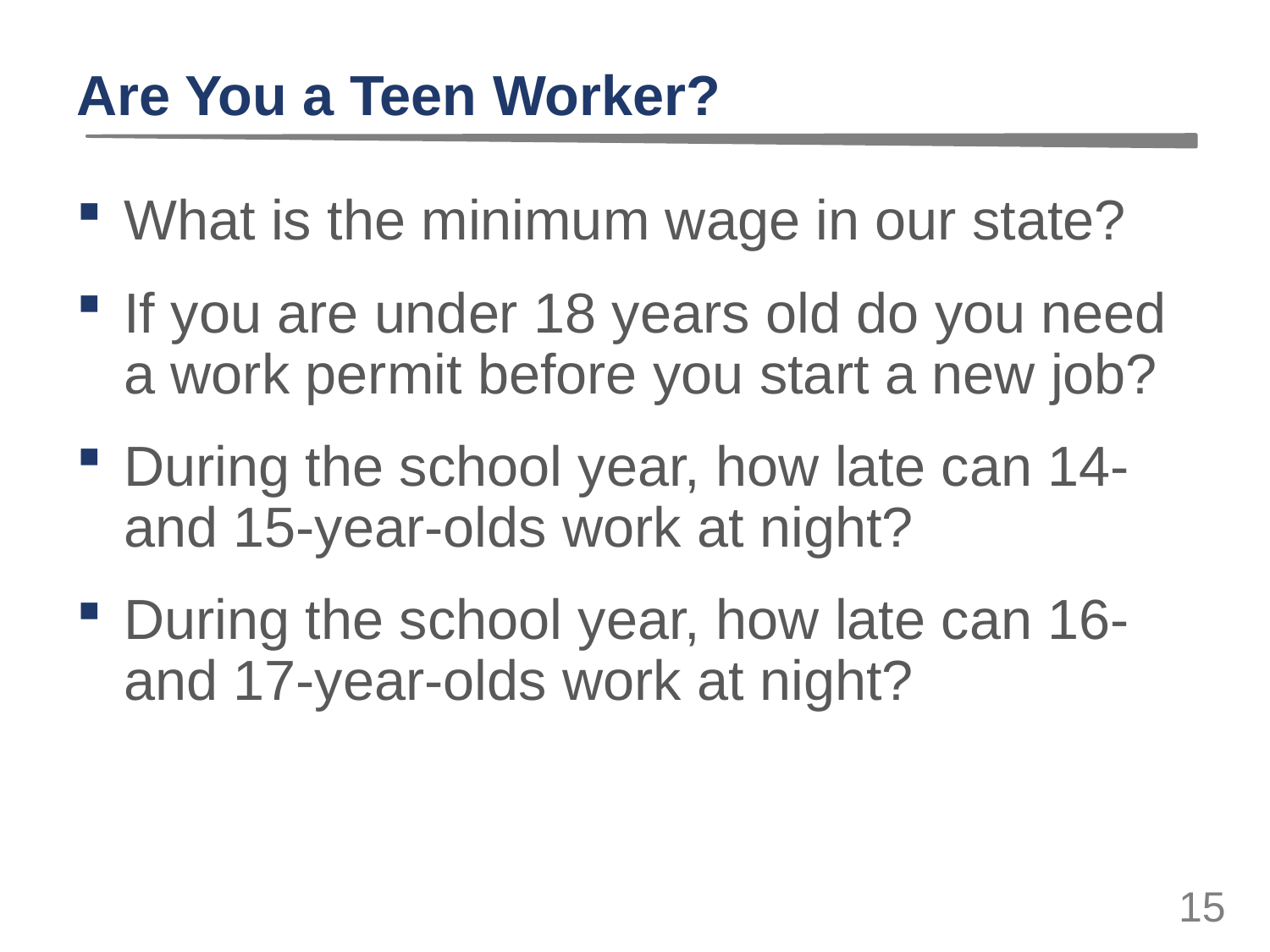

# Are You a Teen Worker?

What is the minimum wage in our state?
If you are under 18 years old do you need a work permit before you start a new job?
During the school year, how late can 14- and 15-year-olds work at night?
During the school year, how late can 16- and 17-year-olds work at night?

15